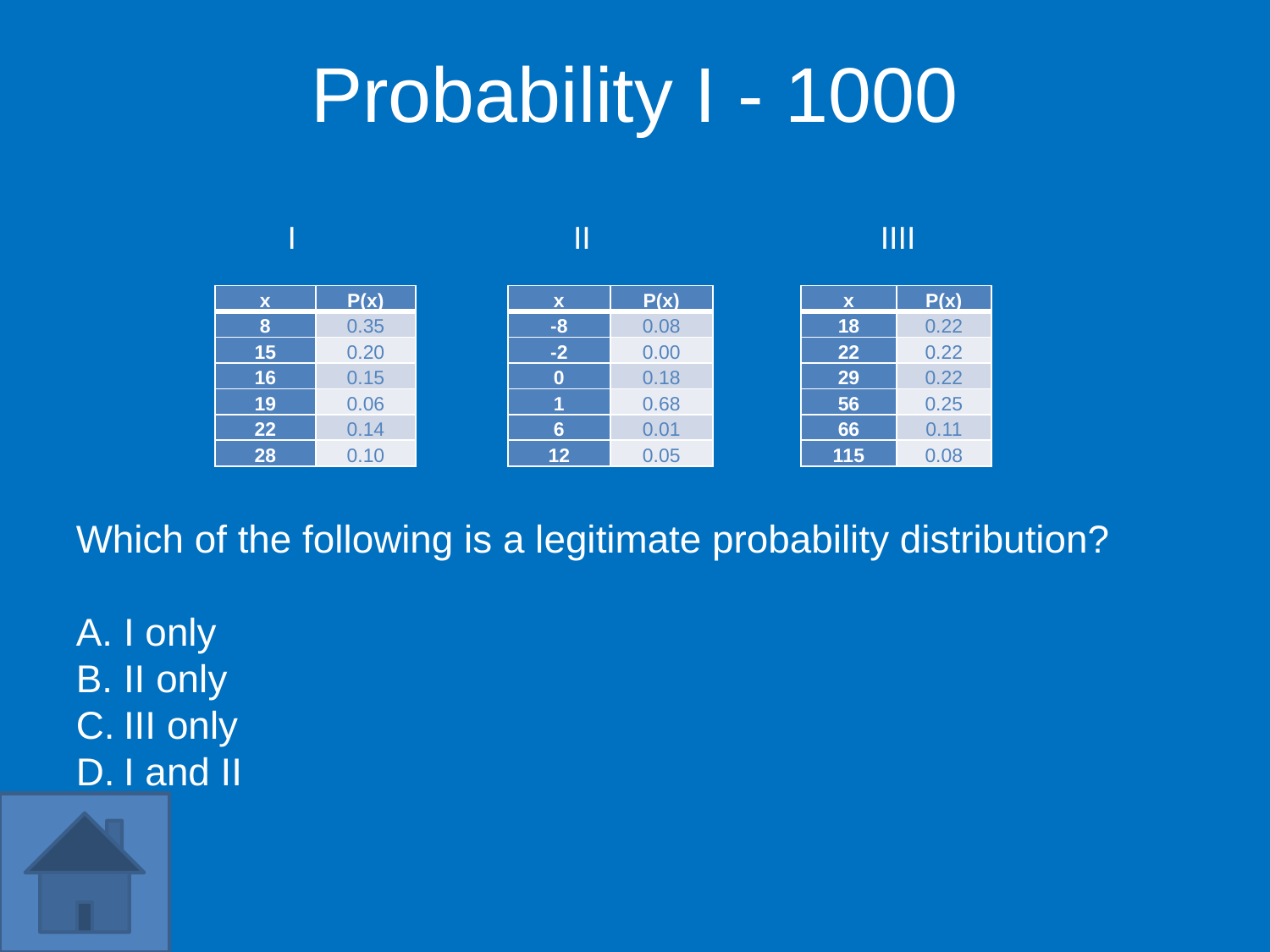

Probability I - 1000
I
II
IIII
| x | P(x) |
| --- | --- |
| 8 | 0.35 |
| 15 | 0.20 |
| 16 | 0.15 |
| 19 | 0.06 |
| 22 | 0.14 |
| 28 | 0.10 |
| x | P(x) |
| --- | --- |
| -8 | 0.08 |
| -2 | 0.00 |
| 0 | 0.18 |
| 1 | 0.68 |
| 6 | 0.01 |
| 12 | 0.05 |
| x | P(x) |
| --- | --- |
| 18 | 0.22 |
| 22 | 0.22 |
| 29 | 0.22 |
| 56 | 0.25 |
| 66 | 0.11 |
| 115 | 0.08 |
Which of the following is a legitimate probability distribution?

I only
II only
III only
I and II